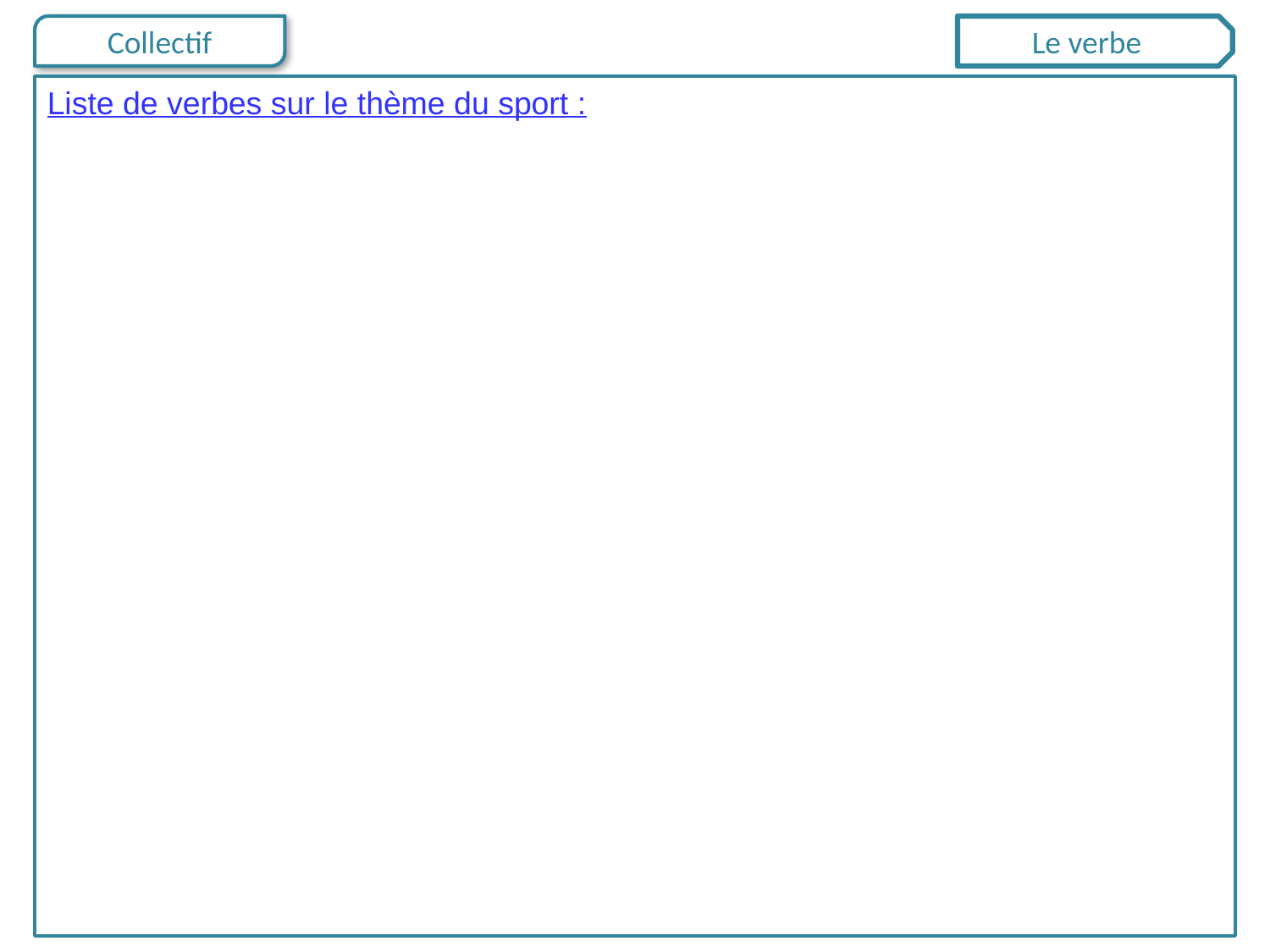

Le verbe
Liste de verbes sur le thème du sport :